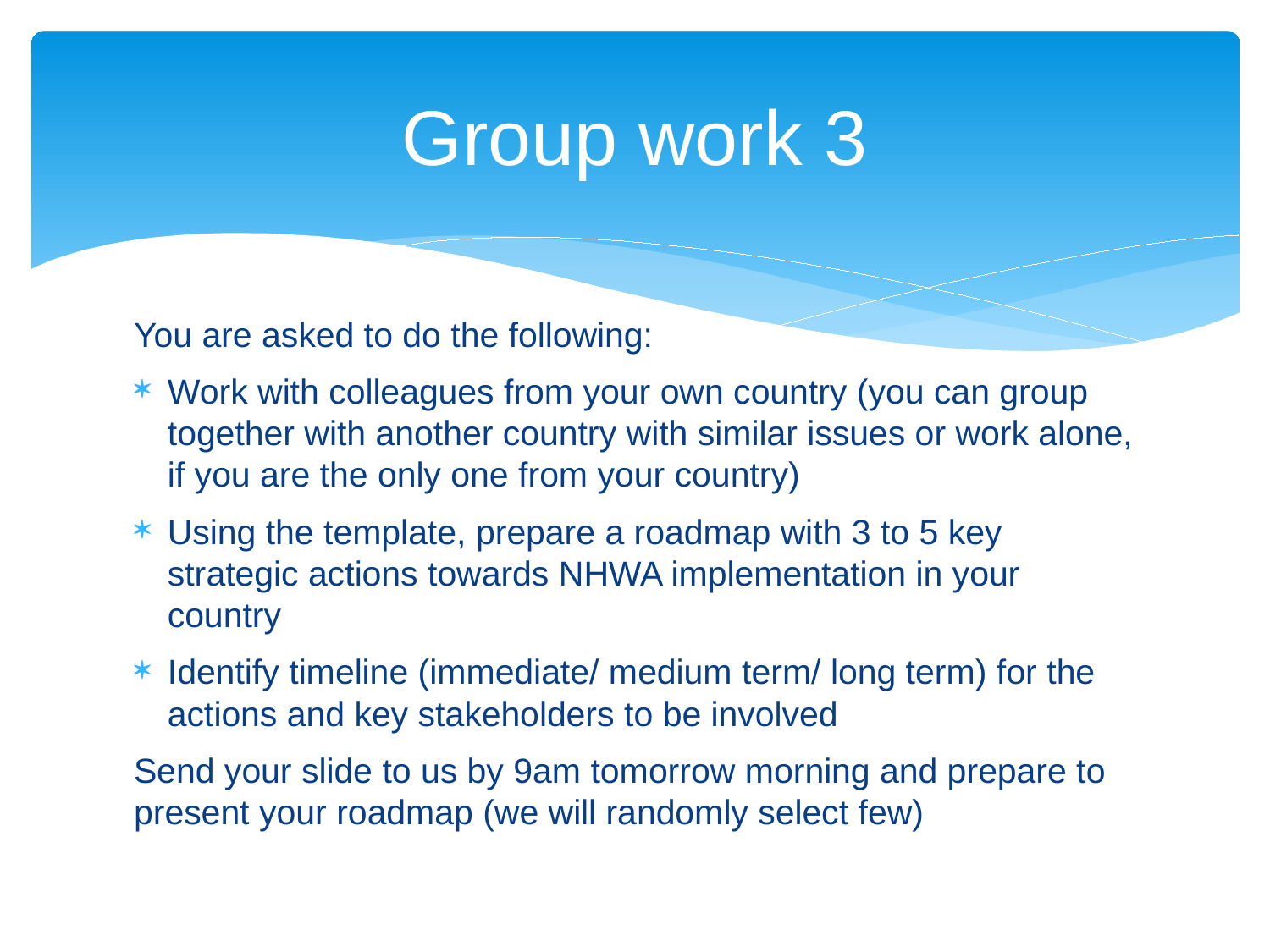

# Group work 3
You are asked to do the following:
Work with colleagues from your own country (you can group together with another country with similar issues or work alone, if you are the only one from your country)
Using the template, prepare a roadmap with 3 to 5 key strategic actions towards NHWA implementation in your country
Identify timeline (immediate/ medium term/ long term) for the actions and key stakeholders to be involved
Send your slide to us by 9am tomorrow morning and prepare to present your roadmap (we will randomly select few)